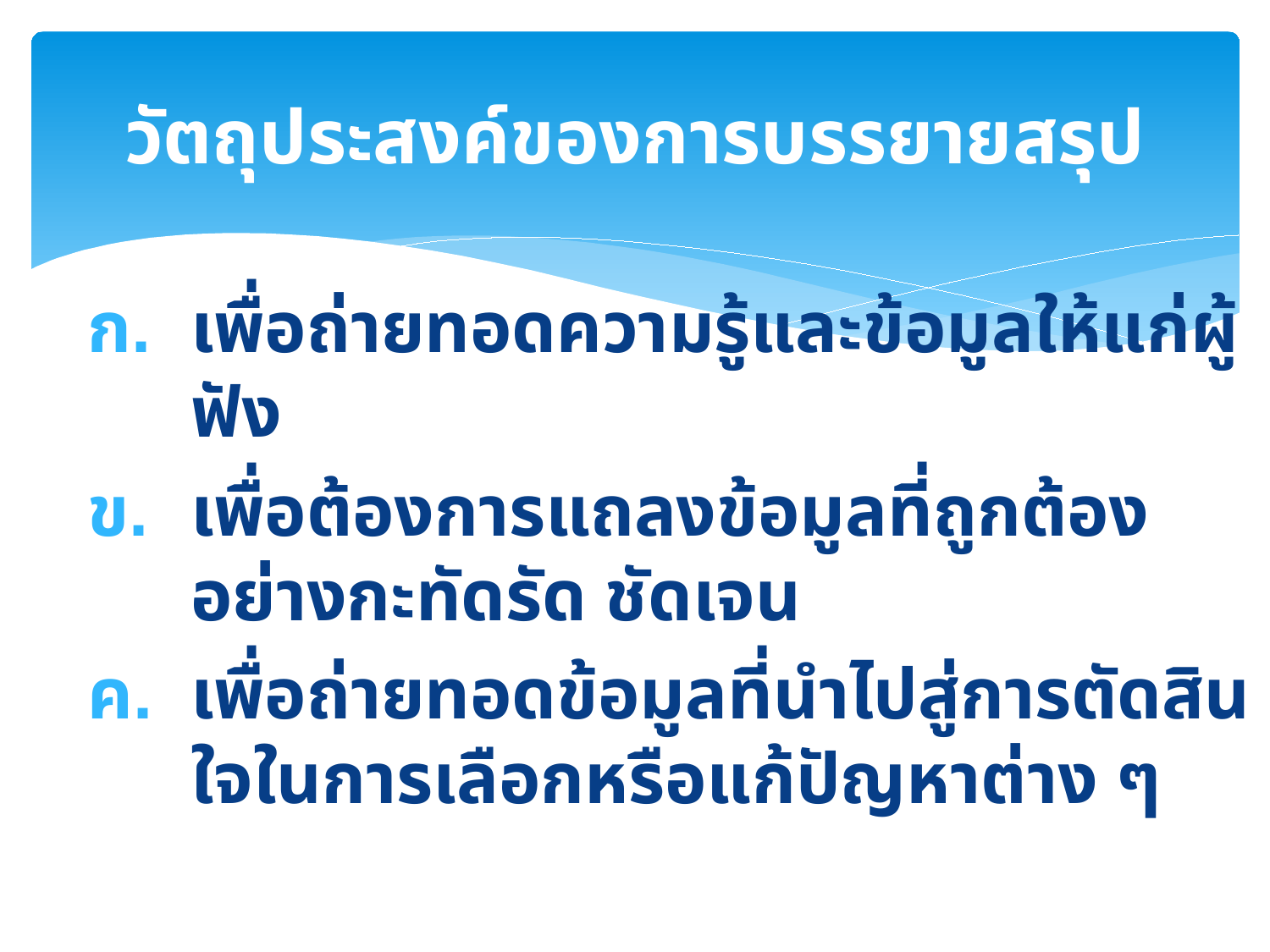

# วัตถุประสงค์ของการบรรยายสรุป
เพื่อถ่ายทอดความรู้และข้อมูลให้แก่ผู้ฟัง
เพื่อต้องการแถลงข้อมูลที่ถูกต้อง อย่างกะทัดรัด ชัดเจน
เพื่อถ่ายทอดข้อมูลที่นำไปสู่การตัดสินใจในการเลือกหรือแก้ปัญหาต่าง ๆ